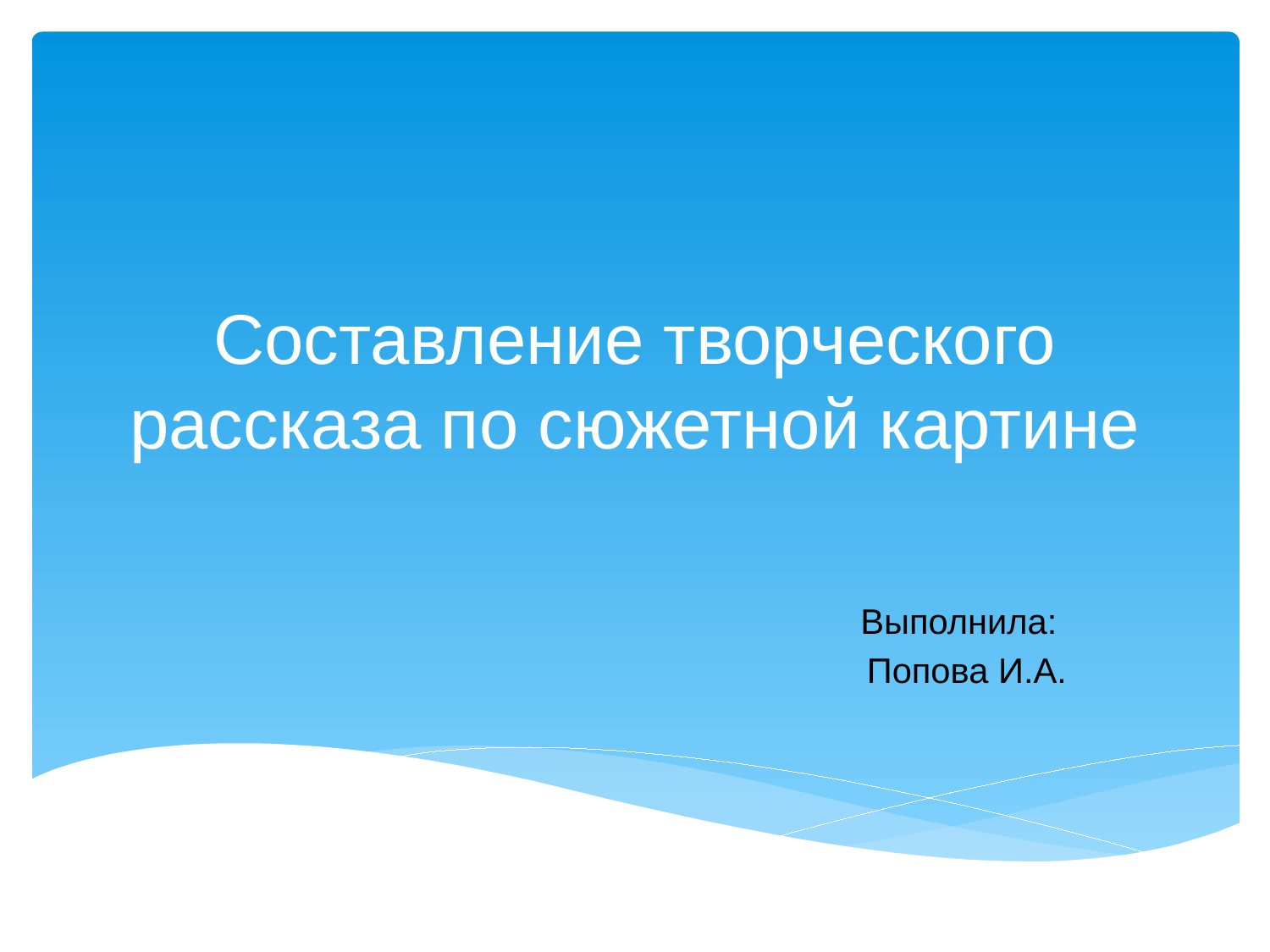

# Составление творческого рассказа по сюжетной картине

Выполнила:
Попова И.А.